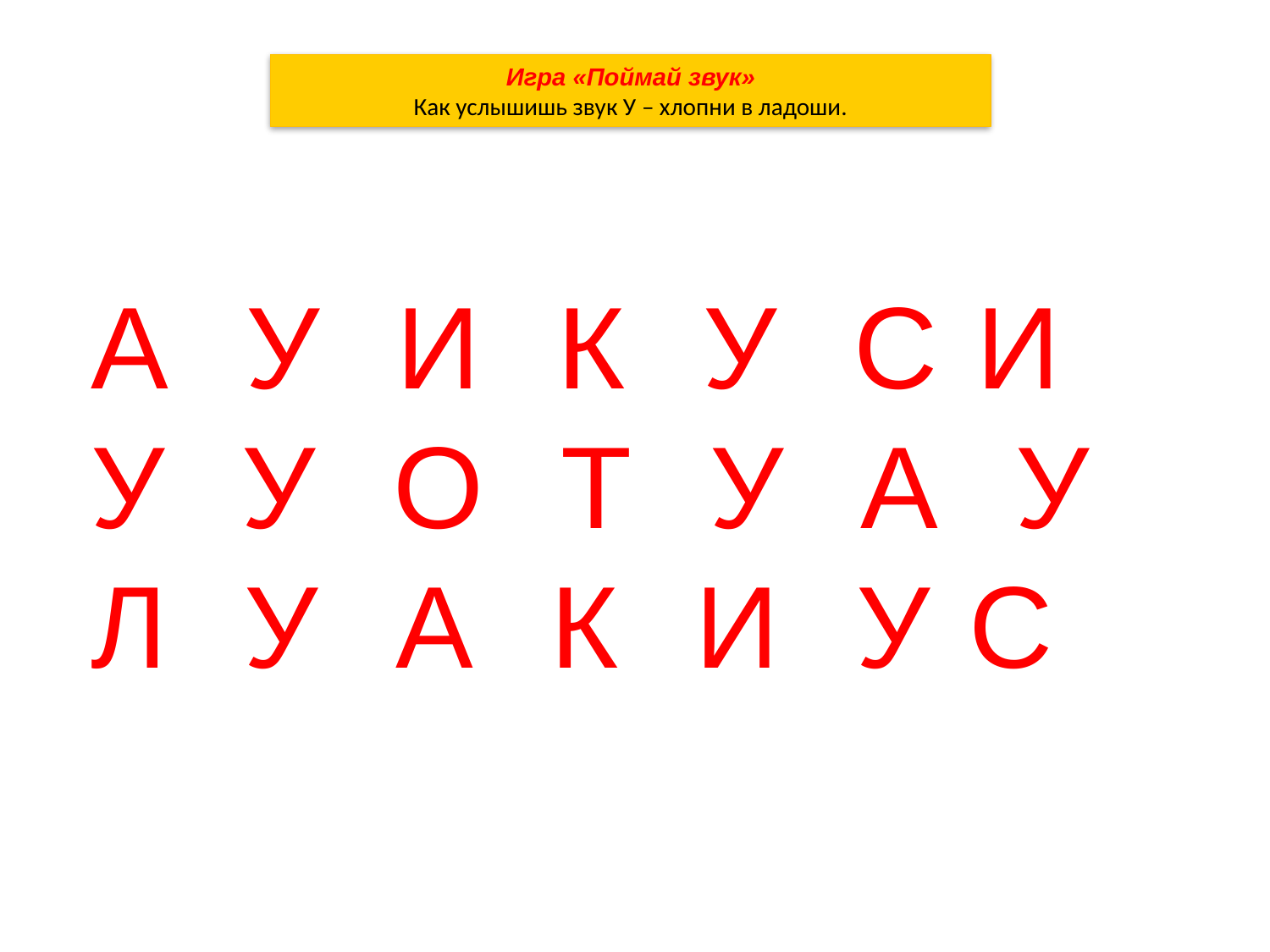

Игра «Поймай звук»
 Как услышишь звук У – хлопни в ладоши.

А  У  И  К  У  С И  У  У  О  Т  У  А  У  Л  У  А  К  И  У С